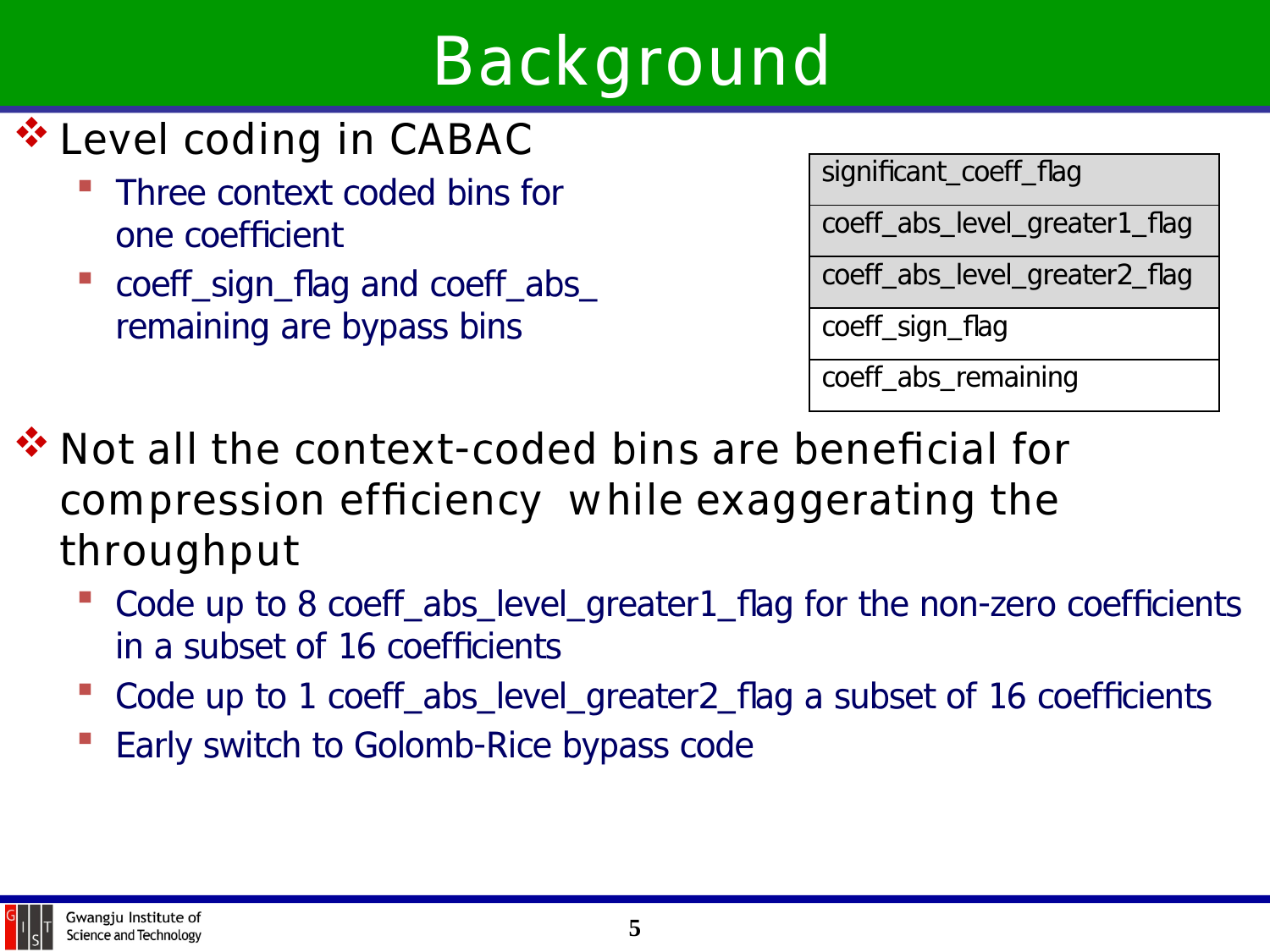

# Background
Level coding in CABAC
Three context coded bins for
one coefficient
coeff_sign_flag and coeff_abs_
remaining are bypass bins

Not all the context-coded bins are beneficial for compression efficiency  while exaggerating the throughput
Code up to 8 coeff_abs_level_greater1_flag for the non-zero coefficients in a subset of 16 coefficients
Code up to 1 coeff_abs_level_greater2_flag a subset of 16 coefficients
Early switch to Golomb-Rice bypass code

| significant\_coeff\_flag |
| --- |
| coeff\_abs\_level\_greater1\_flag |
| coeff\_abs\_level\_greater2\_flag |
| coeff\_sign\_flag |
| coeff\_abs\_remaining |
5